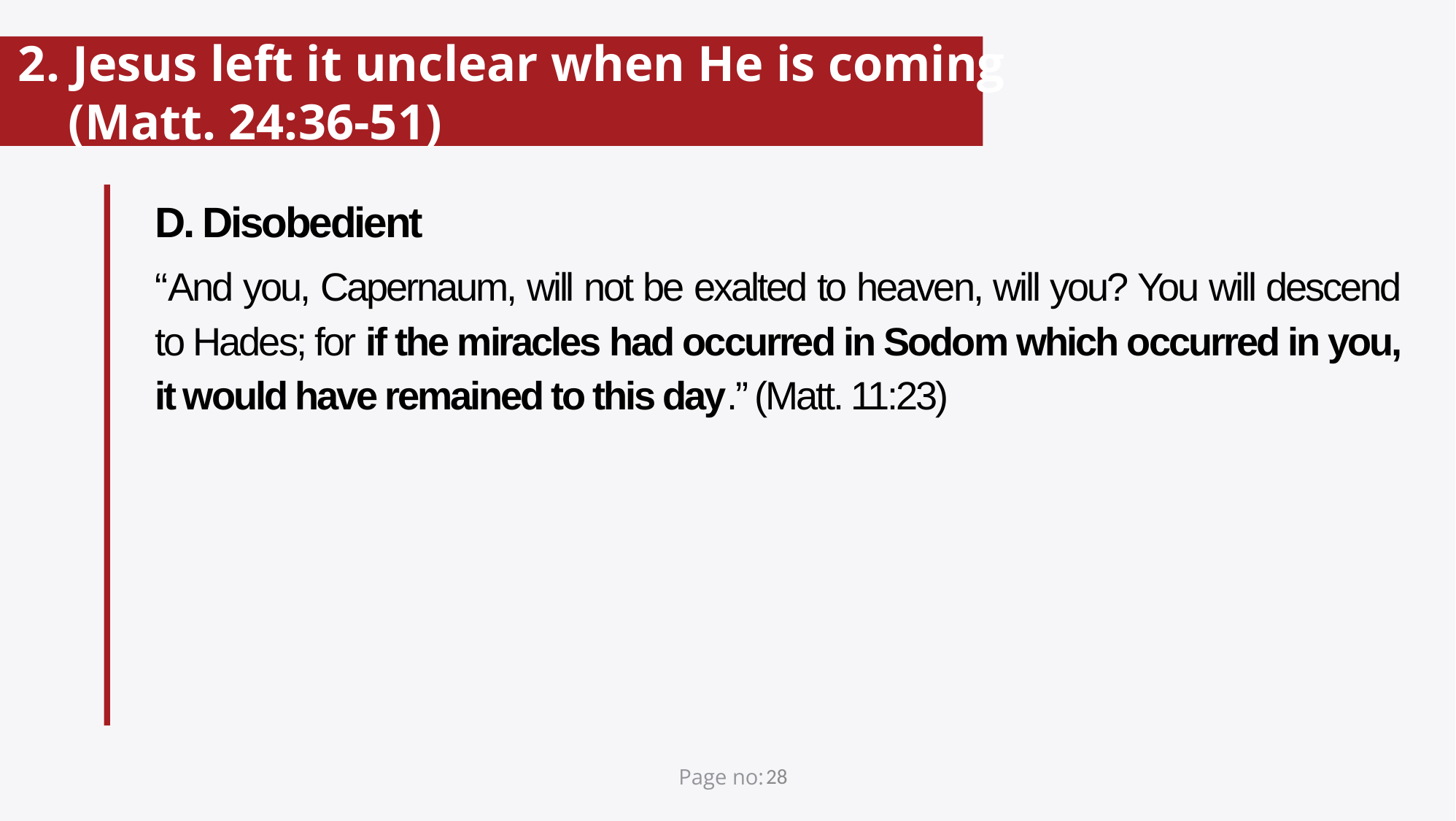

# 2. Jesus left it unclear when He is coming (Matt. 24:36-51)
D. Disobedient
“And you, Capernaum, will not be exalted to heaven, will you? You will descend to Hades; for if the miracles had occurred in Sodom which occurred in you, it would have remained to this day.” (Matt. 11:23)